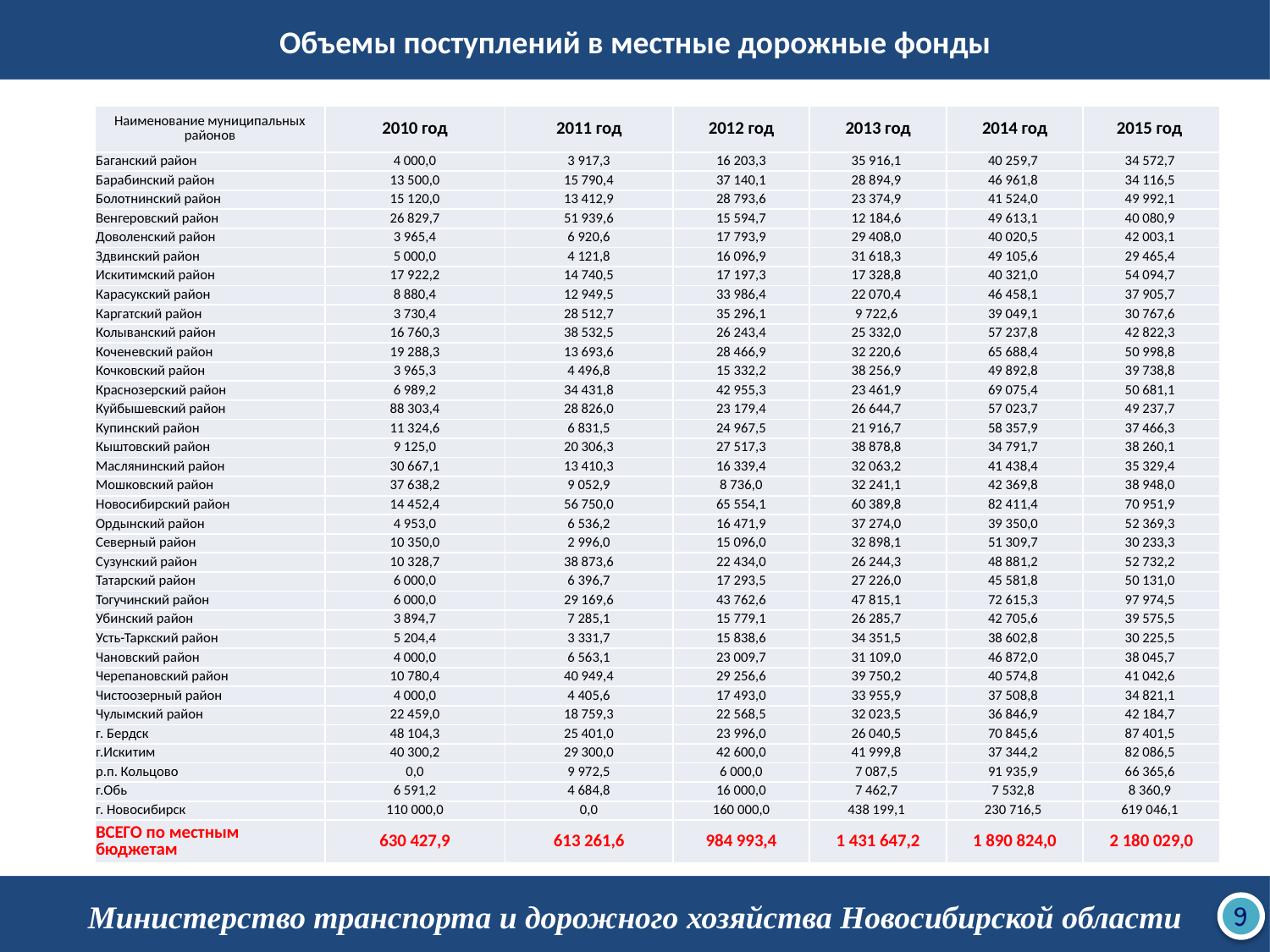

Объемы поступлений в местные дорожные фонды
| Наименование муниципальных районов | 2010 год | 2011 год | 2012 год | 2013 год | 2014 год | 2015 год |
| --- | --- | --- | --- | --- | --- | --- |
| Баганский район | 4 000,0 | 3 917,3 | 16 203,3 | 35 916,1 | 40 259,7 | 34 572,7 |
| Барабинский район | 13 500,0 | 15 790,4 | 37 140,1 | 28 894,9 | 46 961,8 | 34 116,5 |
| Болотнинский район | 15 120,0 | 13 412,9 | 28 793,6 | 23 374,9 | 41 524,0 | 49 992,1 |
| Венгеровский район | 26 829,7 | 51 939,6 | 15 594,7 | 12 184,6 | 49 613,1 | 40 080,9 |
| Доволенский район | 3 965,4 | 6 920,6 | 17 793,9 | 29 408,0 | 40 020,5 | 42 003,1 |
| Здвинский район | 5 000,0 | 4 121,8 | 16 096,9 | 31 618,3 | 49 105,6 | 29 465,4 |
| Искитимский район | 17 922,2 | 14 740,5 | 17 197,3 | 17 328,8 | 40 321,0 | 54 094,7 |
| Карасукский район | 8 880,4 | 12 949,5 | 33 986,4 | 22 070,4 | 46 458,1 | 37 905,7 |
| Каргатский район | 3 730,4 | 28 512,7 | 35 296,1 | 9 722,6 | 39 049,1 | 30 767,6 |
| Колыванский район | 16 760,3 | 38 532,5 | 26 243,4 | 25 332,0 | 57 237,8 | 42 822,3 |
| Коченевский район | 19 288,3 | 13 693,6 | 28 466,9 | 32 220,6 | 65 688,4 | 50 998,8 |
| Кочковский район | 3 965,3 | 4 496,8 | 15 332,2 | 38 256,9 | 49 892,8 | 39 738,8 |
| Краснозерский район | 6 989,2 | 34 431,8 | 42 955,3 | 23 461,9 | 69 075,4 | 50 681,1 |
| Куйбышевский район | 88 303,4 | 28 826,0 | 23 179,4 | 26 644,7 | 57 023,7 | 49 237,7 |
| Купинский район | 11 324,6 | 6 831,5 | 24 967,5 | 21 916,7 | 58 357,9 | 37 466,3 |
| Кыштовский район | 9 125,0 | 20 306,3 | 27 517,3 | 38 878,8 | 34 791,7 | 38 260,1 |
| Маслянинский район | 30 667,1 | 13 410,3 | 16 339,4 | 32 063,2 | 41 438,4 | 35 329,4 |
| Мошковский район | 37 638,2 | 9 052,9 | 8 736,0 | 32 241,1 | 42 369,8 | 38 948,0 |
| Новосибирский район | 14 452,4 | 56 750,0 | 65 554,1 | 60 389,8 | 82 411,4 | 70 951,9 |
| Ордынский район | 4 953,0 | 6 536,2 | 16 471,9 | 37 274,0 | 39 350,0 | 52 369,3 |
| Северный район | 10 350,0 | 2 996,0 | 15 096,0 | 32 898,1 | 51 309,7 | 30 233,3 |
| Сузунский район | 10 328,7 | 38 873,6 | 22 434,0 | 26 244,3 | 48 881,2 | 52 732,2 |
| Татарский район | 6 000,0 | 6 396,7 | 17 293,5 | 27 226,0 | 45 581,8 | 50 131,0 |
| Тогучинский район | 6 000,0 | 29 169,6 | 43 762,6 | 47 815,1 | 72 615,3 | 97 974,5 |
| Убинский район | 3 894,7 | 7 285,1 | 15 779,1 | 26 285,7 | 42 705,6 | 39 575,5 |
| Усть-Таркский район | 5 204,4 | 3 331,7 | 15 838,6 | 34 351,5 | 38 602,8 | 30 225,5 |
| Чановский район | 4 000,0 | 6 563,1 | 23 009,7 | 31 109,0 | 46 872,0 | 38 045,7 |
| Черепановский район | 10 780,4 | 40 949,4 | 29 256,6 | 39 750,2 | 40 574,8 | 41 042,6 |
| Чистоозерный район | 4 000,0 | 4 405,6 | 17 493,0 | 33 955,9 | 37 508,8 | 34 821,1 |
| Чулымский район | 22 459,0 | 18 759,3 | 22 568,5 | 32 023,5 | 36 846,9 | 42 184,7 |
| г. Бердск | 48 104,3 | 25 401,0 | 23 996,0 | 26 040,5 | 70 845,6 | 87 401,5 |
| г.Искитим | 40 300,2 | 29 300,0 | 42 600,0 | 41 999,8 | 37 344,2 | 82 086,5 |
| р.п. Кольцово | 0,0 | 9 972,5 | 6 000,0 | 7 087,5 | 91 935,9 | 66 365,6 |
| г.Обь | 6 591,2 | 4 684,8 | 16 000,0 | 7 462,7 | 7 532,8 | 8 360,9 |
| г. Новосибирск | 110 000,0 | 0,0 | 160 000,0 | 438 199,1 | 230 716,5 | 619 046,1 |
| ВСЕГО по местным бюджетам | 630 427,9 | 613 261,6 | 984 993,4 | 1 431 647,2 | 1 890 824,0 | 2 180 029,0 |
Министерство транспорта и дорожного хозяйства Новосибирской области
9